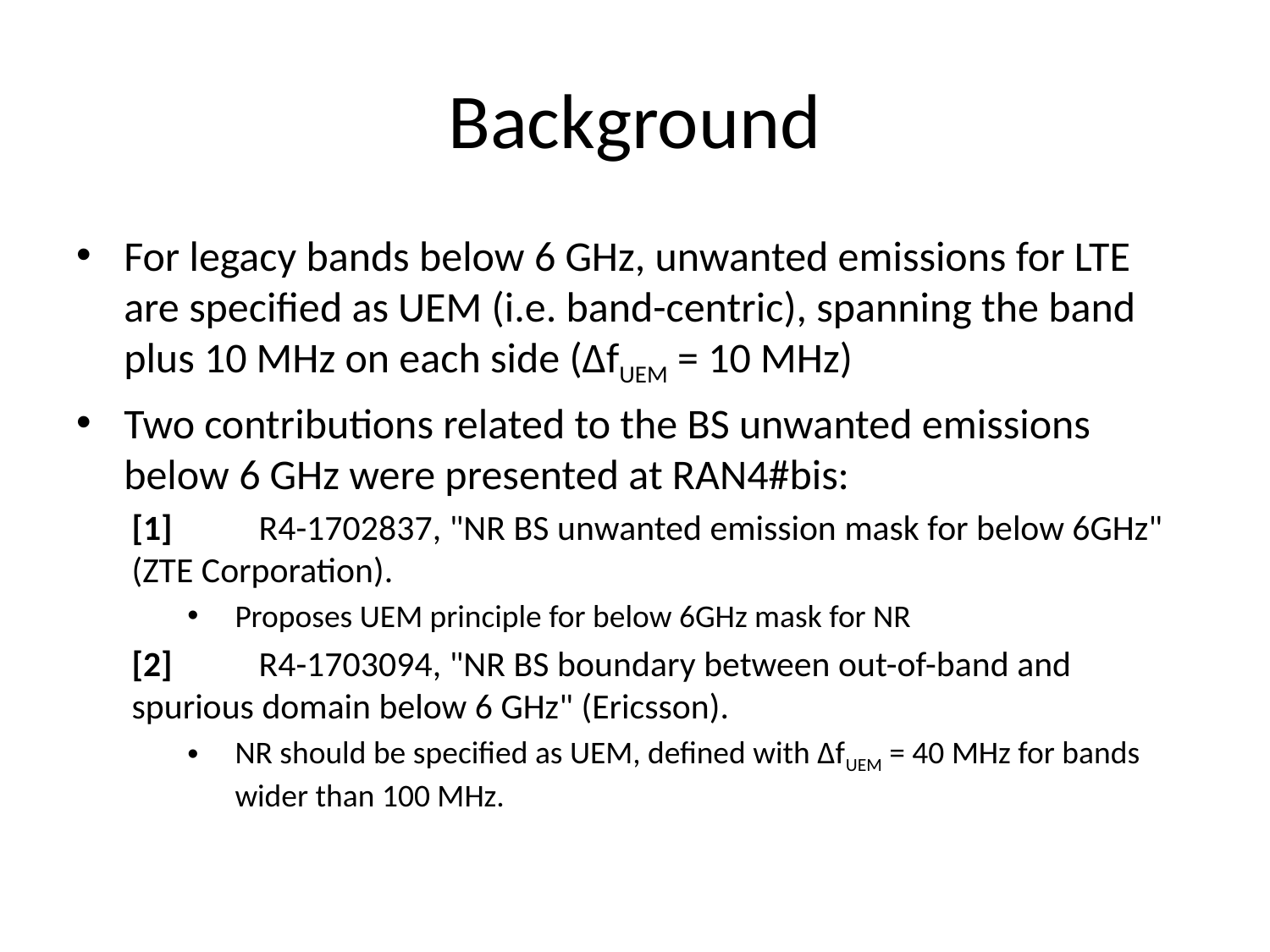

# Background
For legacy bands below 6 GHz, unwanted emissions for LTE are specified as UEM (i.e. band-centric), spanning the band plus 10 MHz on each side (ΔfUEM = 10 MHz)
Two contributions related to the BS unwanted emissions below 6 GHz were presented at RAN4#bis:
[1]	R4-1702837, "NR BS unwanted emission mask for below 6GHz" (ZTE Corporation).
Proposes UEM principle for below 6GHz mask for NR
[2]	R4-1703094, "NR BS boundary between out-of-band and spurious domain below 6 GHz" (Ericsson).
NR should be specified as UEM, defined with ΔfUEM = 40 MHz for bands wider than 100 MHz.